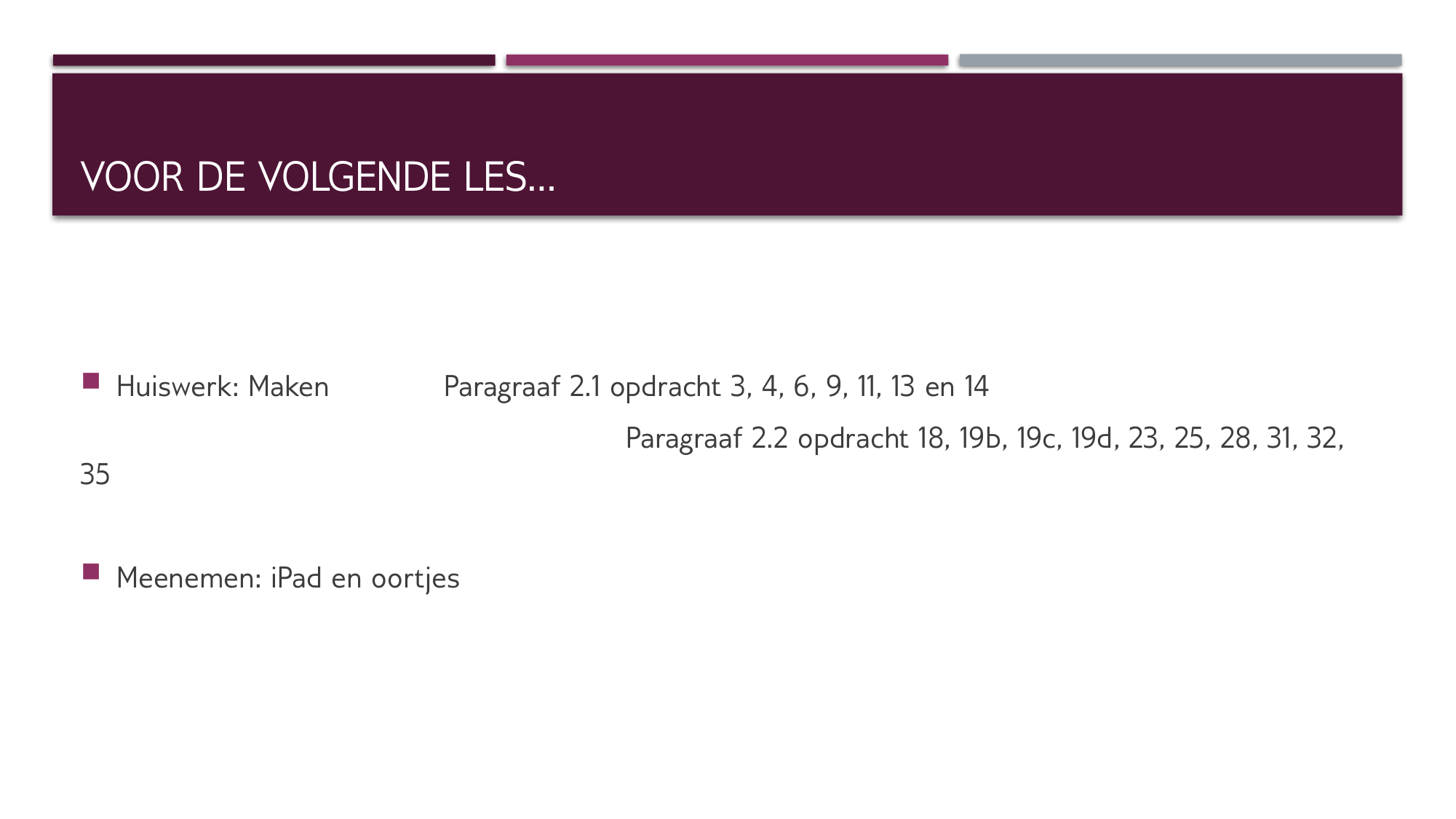

# Voor de volgende les…
Huiswerk: Maken 	Paragraaf 2.1 opdracht 3, 4, 6, 9, 11, 13 en 14
					Paragraaf 2.2 opdracht 18, 19b, 19c, 19d, 23, 25, 28, 31, 32, 35

Meenemen: iPad en oortjes